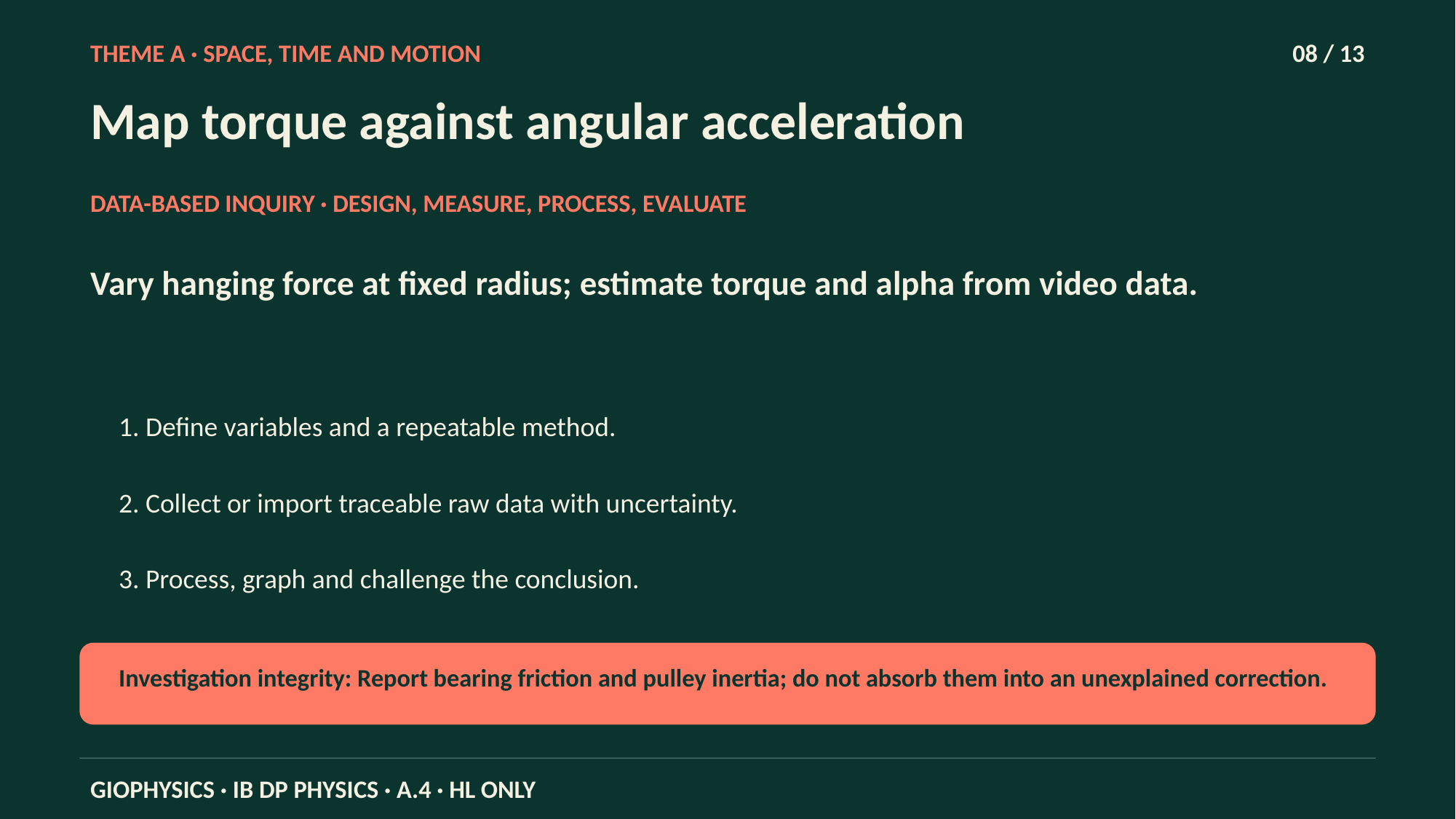

THEME A · SPACE, TIME AND MOTION
08 / 13
Map torque against angular acceleration
DATA-BASED INQUIRY · DESIGN, MEASURE, PROCESS, EVALUATE
Vary hanging force at fixed radius; estimate torque and alpha from video data.
1. Define variables and a repeatable method.
2. Collect or import traceable raw data with uncertainty.
3. Process, graph and challenge the conclusion.

Investigation integrity: Report bearing friction and pulley inertia; do not absorb them into an unexplained correction.

GIOPHYSICS · IB DP PHYSICS · A.4 · HL ONLY